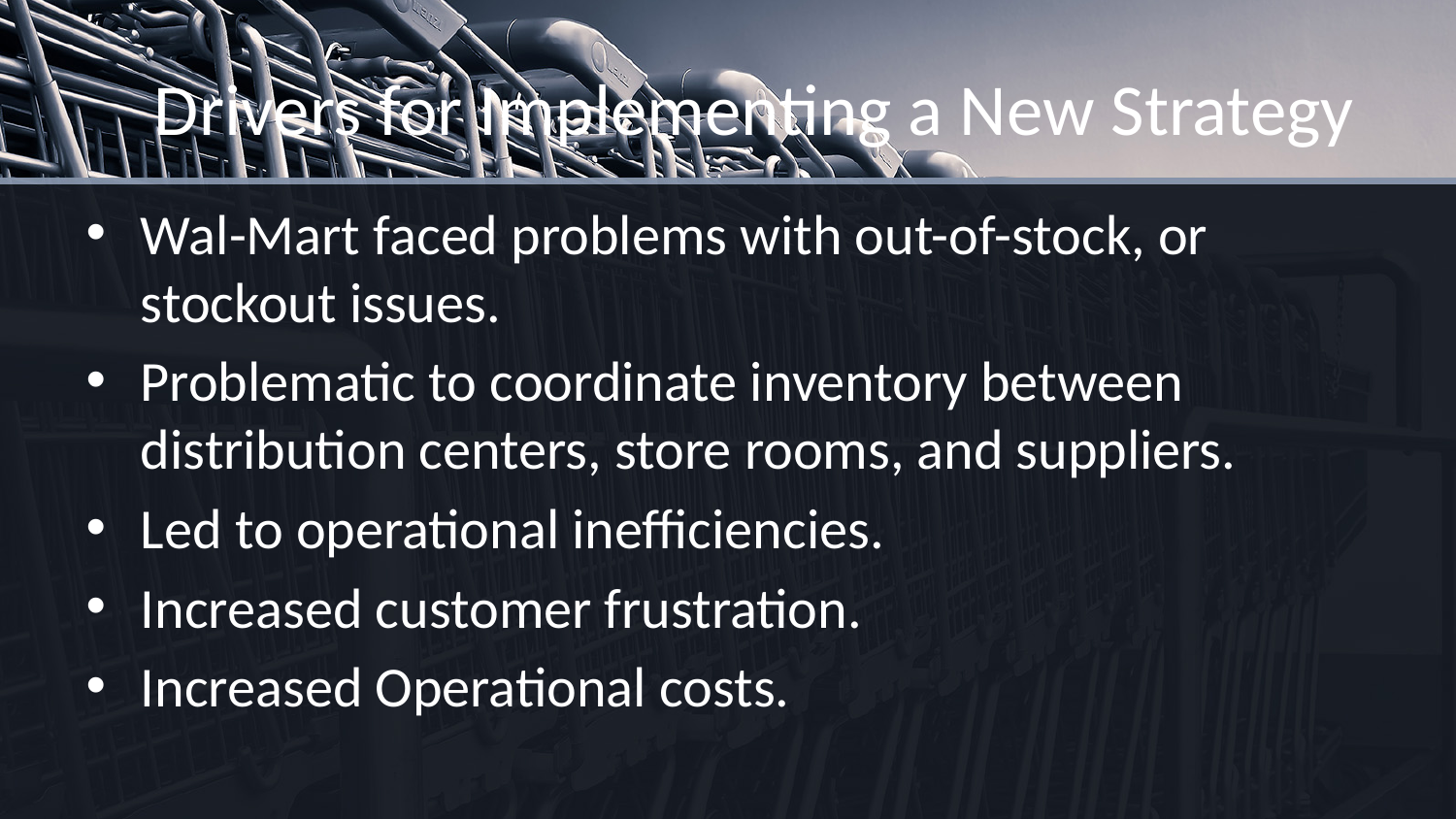

# Drivers for Implementing a New Strategy
Wal-Mart faced problems with out-of-stock, or stockout issues.
Problematic to coordinate inventory between distribution centers, store rooms, and suppliers.
Led to operational inefficiencies.
Increased customer frustration.
Increased Operational costs.